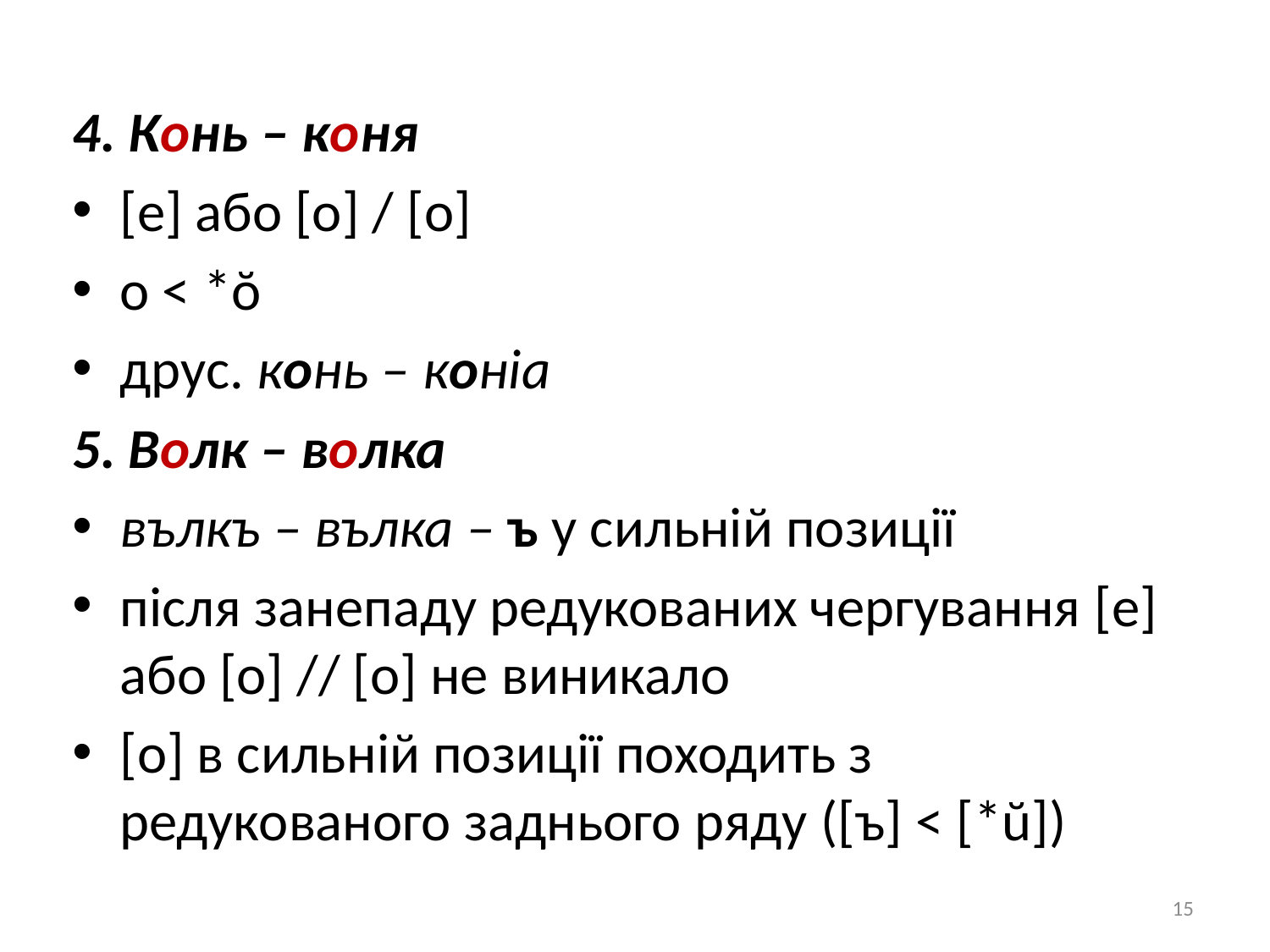

4. Конь – коня
[е] або [о] / [o]
o < *ŏ
друс. конь – коніа
5. Волк – волка
вълкъ – вълка – ъ у сильній позиції
після занепаду редукованих чергування [е] або [о] // [o] не виникало
[o] в сильній позиції походить з редукованого заднього ряду ([ъ] < [*ŭ])
15